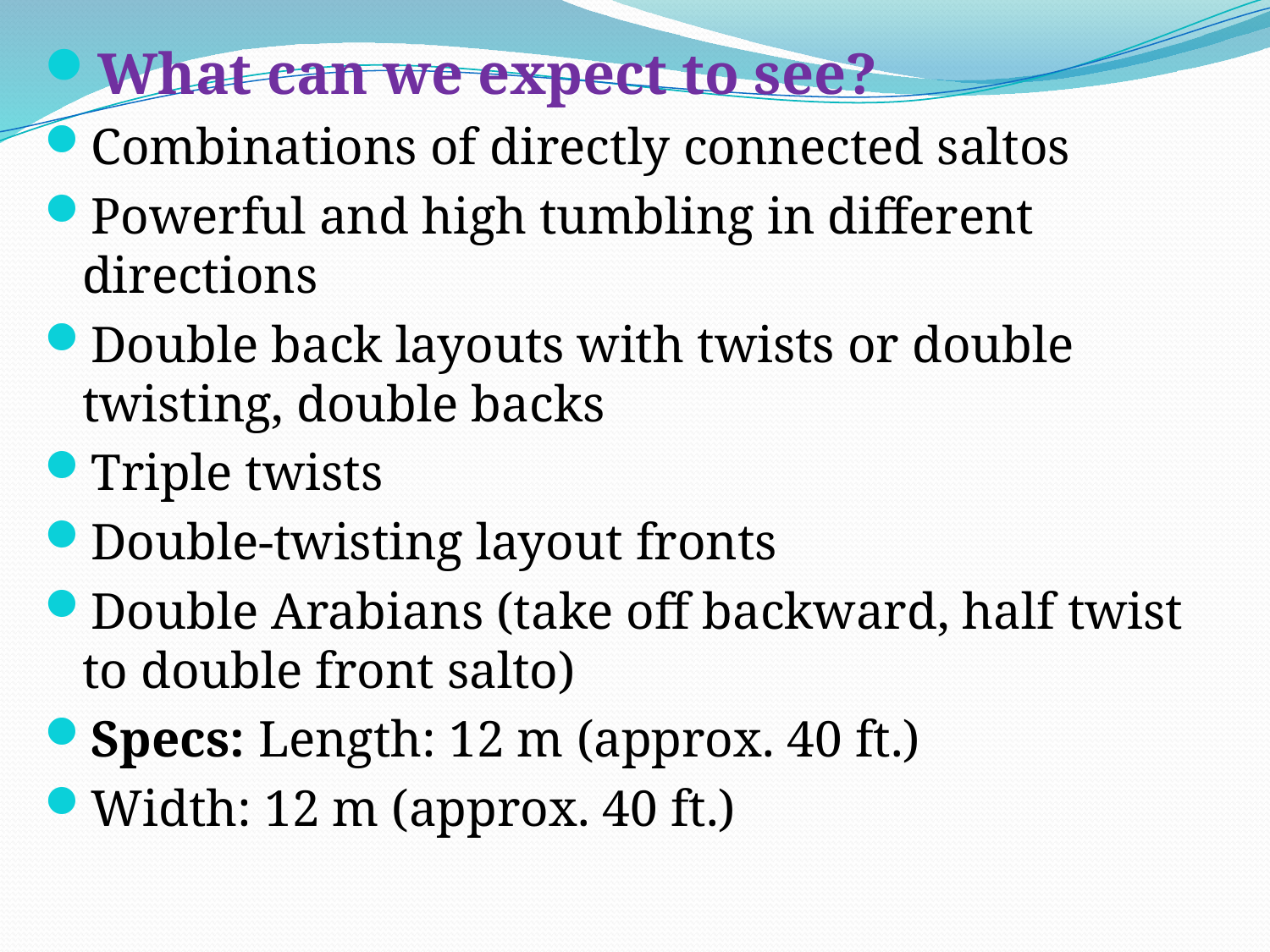

What can we expect to see?
Combinations of directly connected saltos
Powerful and high tumbling in different directions
Double back layouts with twists or double twisting, double backs
Triple twists
Double-twisting layout fronts
Double Arabians (take off backward, half twist to double front salto)
Specs: Length: 12 m (approx. 40 ft.)
Width: 12 m (approx. 40 ft.)